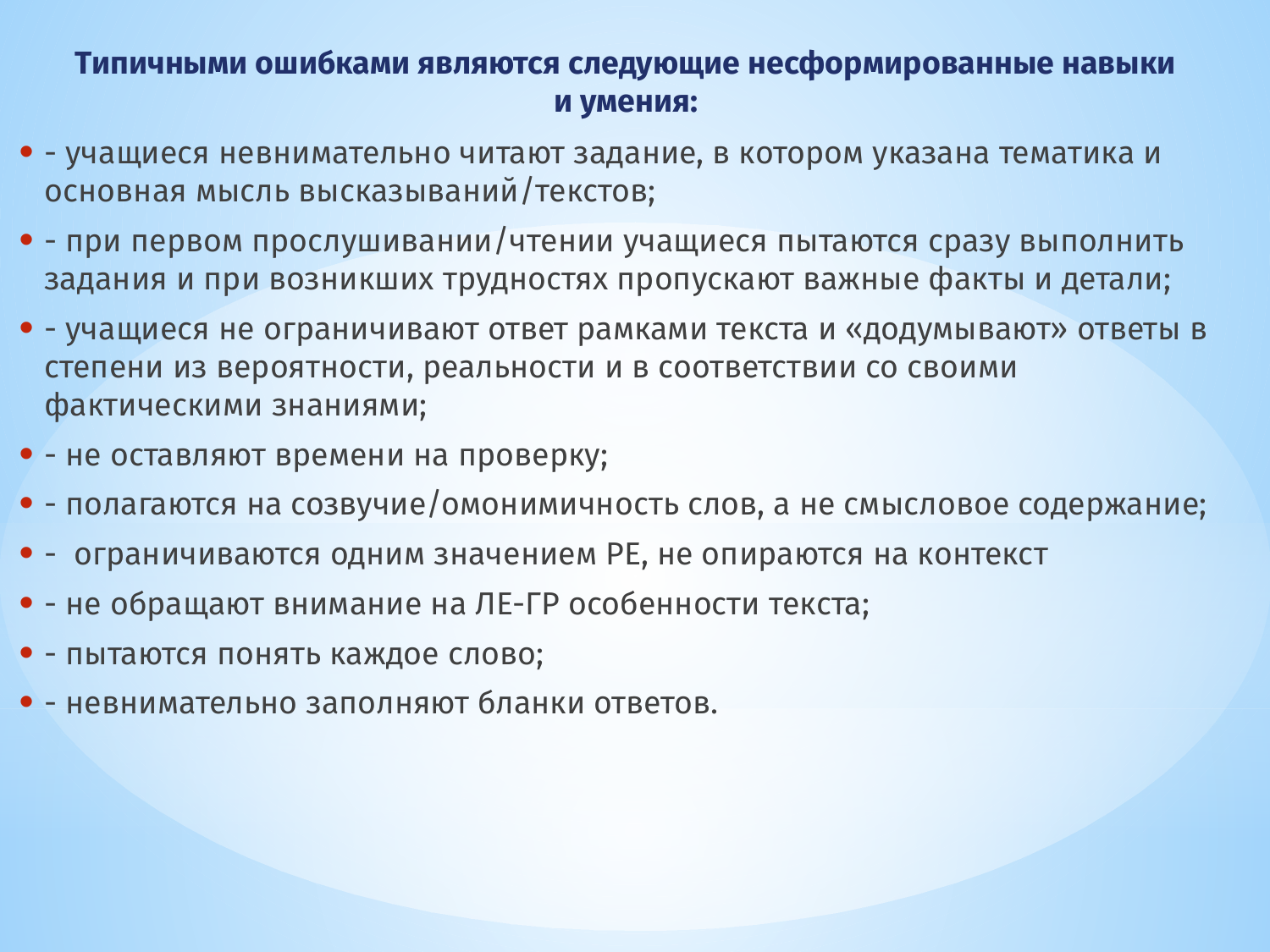

# Типичными ошибками являются следующие несформированные навыки и умения:
- учащиеся невнимательно читают задание, в котором указана тематика и основная мысль высказываний/текстов;
- при первом прослушивании/чтении учащиеся пытаются сразу выполнить задания и при возникших трудностях пропускают важные факты и детали;
- учащиеся не ограничивают ответ рамками текста и «додумывают» ответы в степени из вероятности, реальности и в соответствии со своими фактическими знаниями;
- не оставляют времени на проверку;
- полагаются на созвучие/омонимичность слов, а не смысловое содержание;
-  ограничиваются одним значением РЕ, не опираются на контекст
- не обращают внимание на ЛЕ-ГР особенности текста;
- пытаются понять каждое слово;
- невнимательно заполняют бланки ответов.